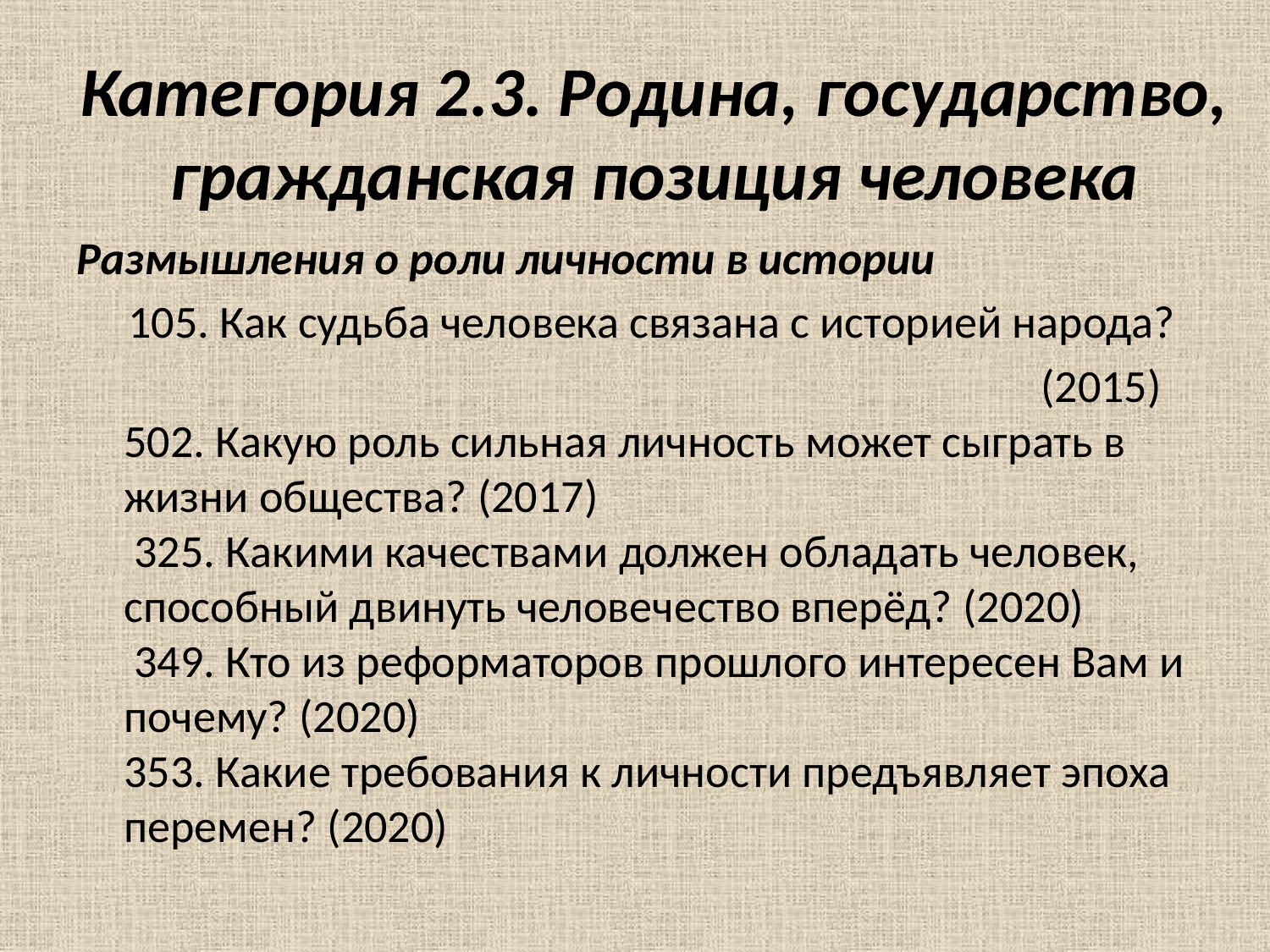

# Категория 2.3. Родина, государство, гражданская позиция человека
Размышления о роли личности в истории
     105. Как судьба человека связана с историей народа?
                                                                                             (2015)
502. Какую роль сильная личность может сыграть в жизни общества? (2017)
 325. Какими качествами должен обладать человек, способный двинуть человечество вперёд? (2020)
 349. Кто из реформаторов прошлого интересен Вам и почему? (2020)
353. Какие требования к личности предъявляет эпоха перемен? (2020)